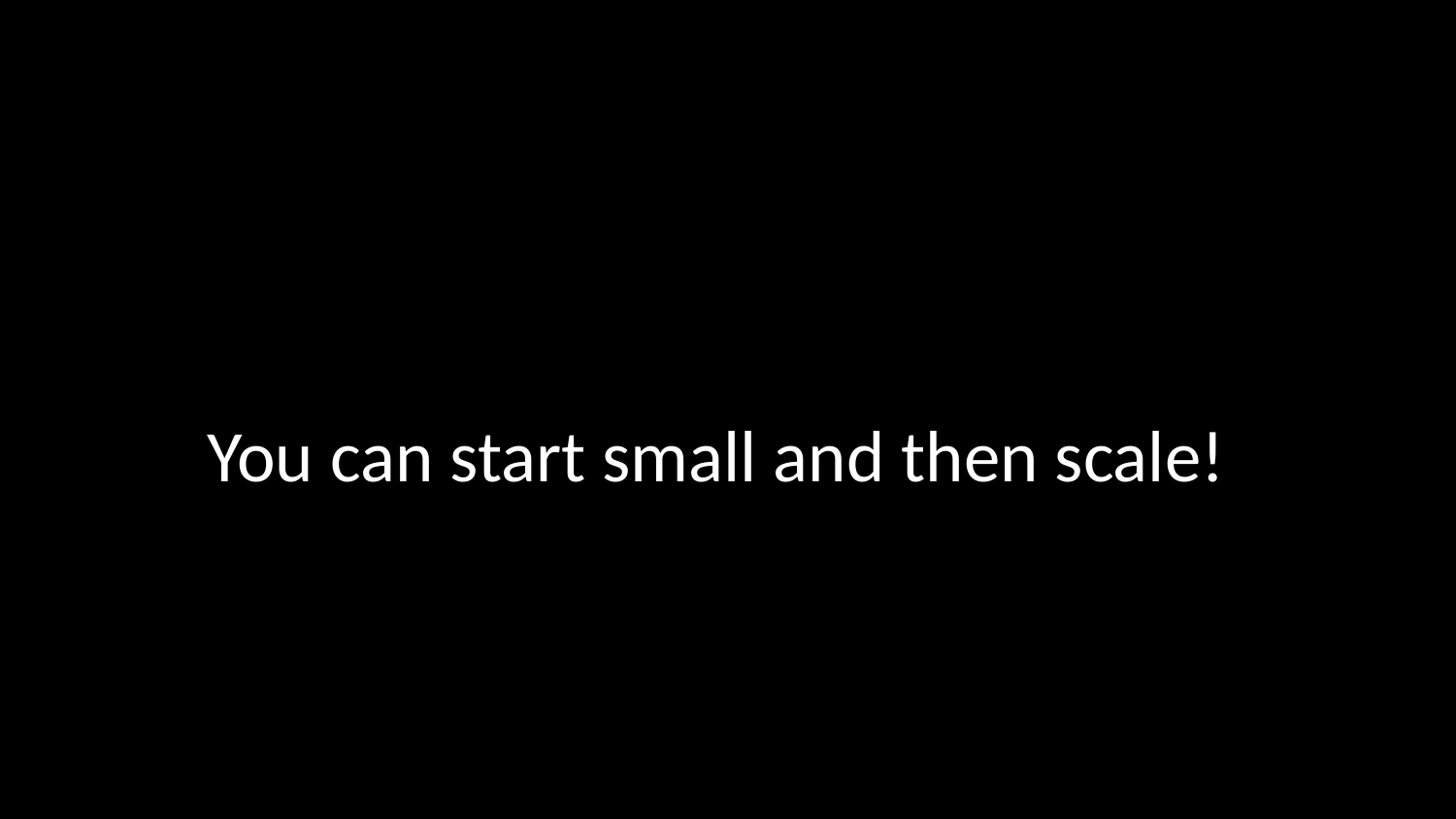

# You can start small and then scale!